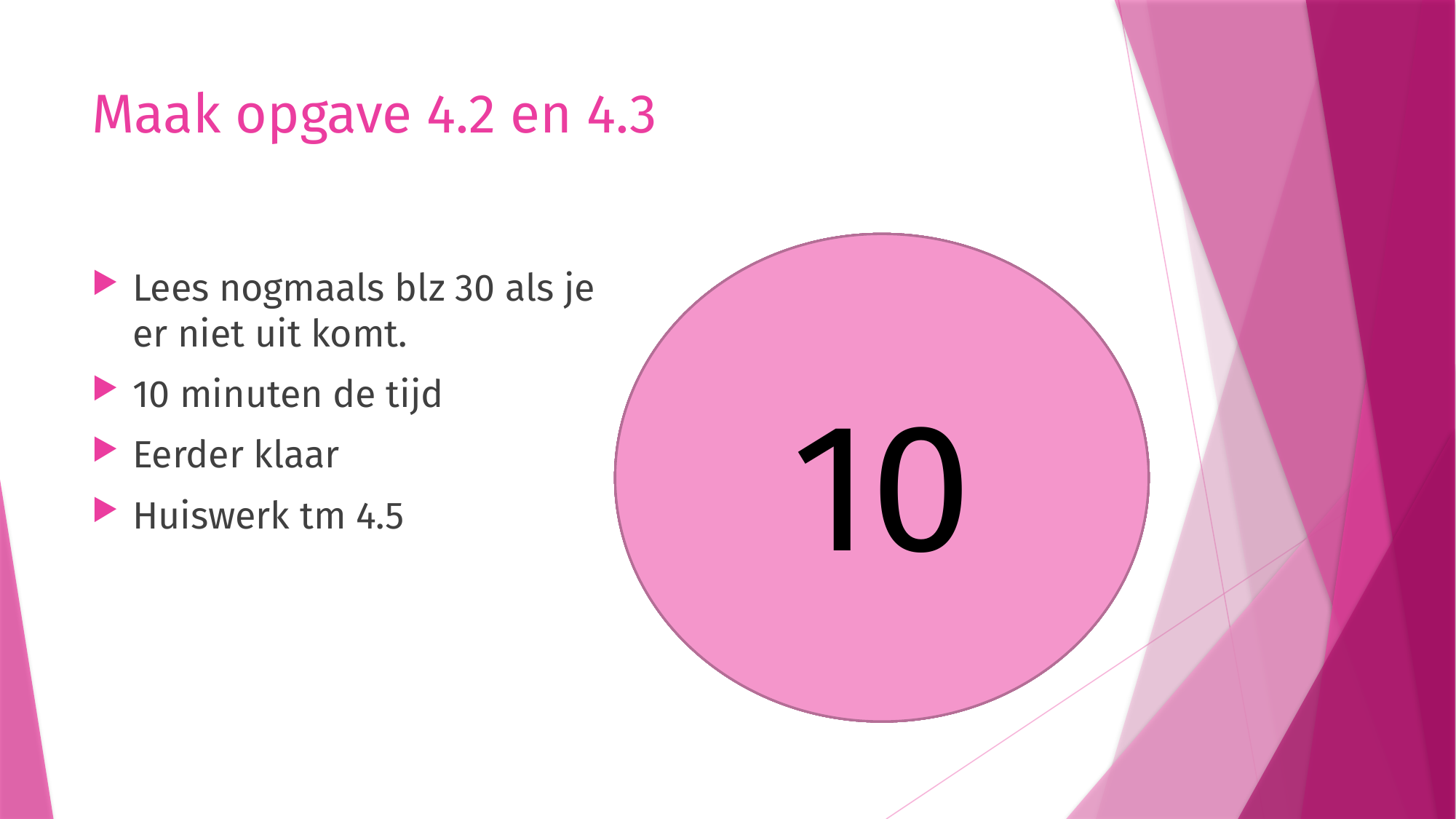

# Maak opgave 4.2 en 4.3
10
9
8
5
6
7
4
3
1
2
Lees nogmaals blz 30 als je er niet uit komt.
10 minuten de tijd
Eerder klaar
Huiswerk tm 4.5